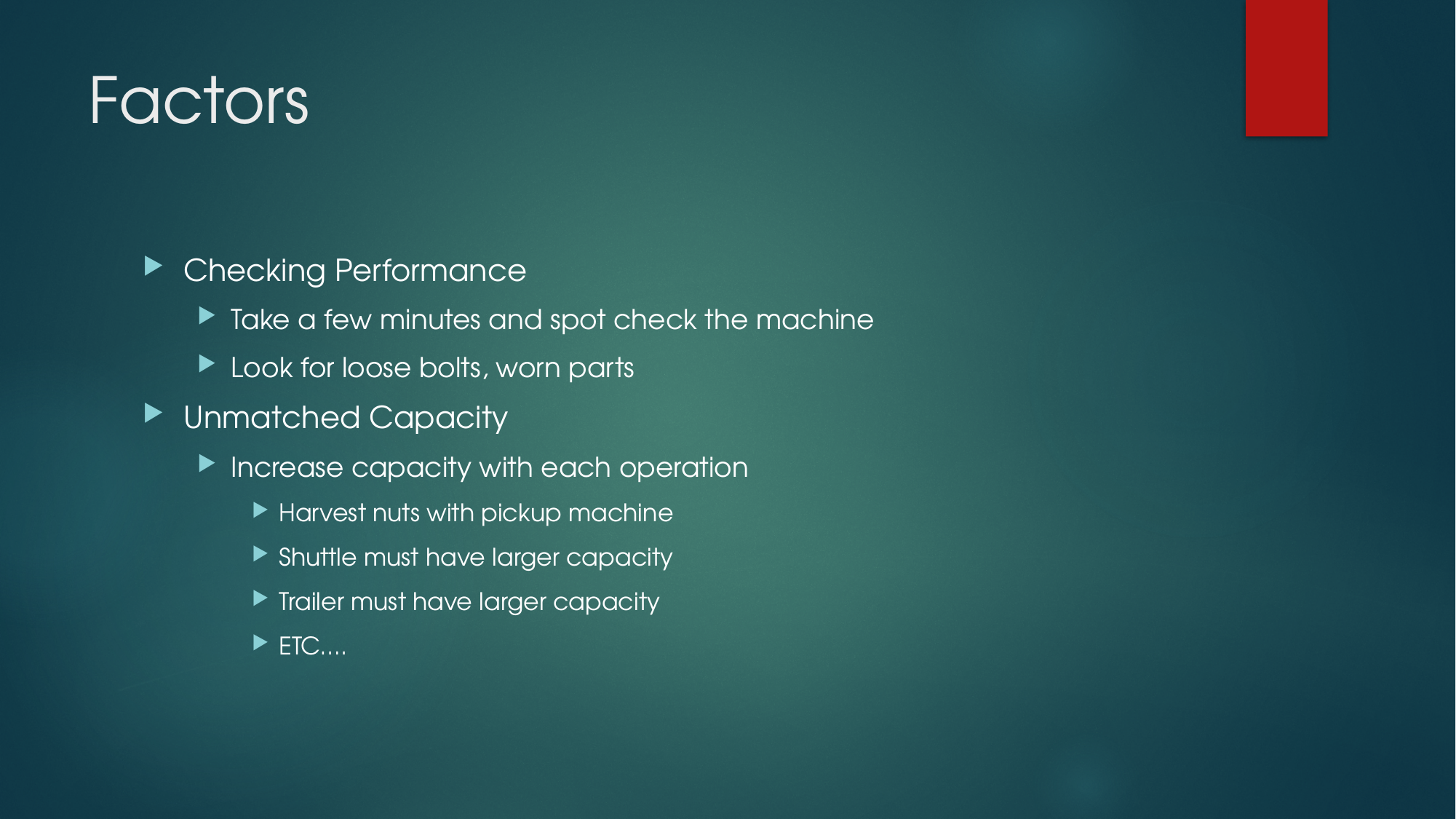

# Factors
Checking Performance
Take a few minutes and spot check the machine
Look for loose bolts, worn parts
Unmatched Capacity
Increase capacity with each operation
Harvest nuts with pickup machine
Shuttle must have larger capacity
Trailer must have larger capacity
ETC….